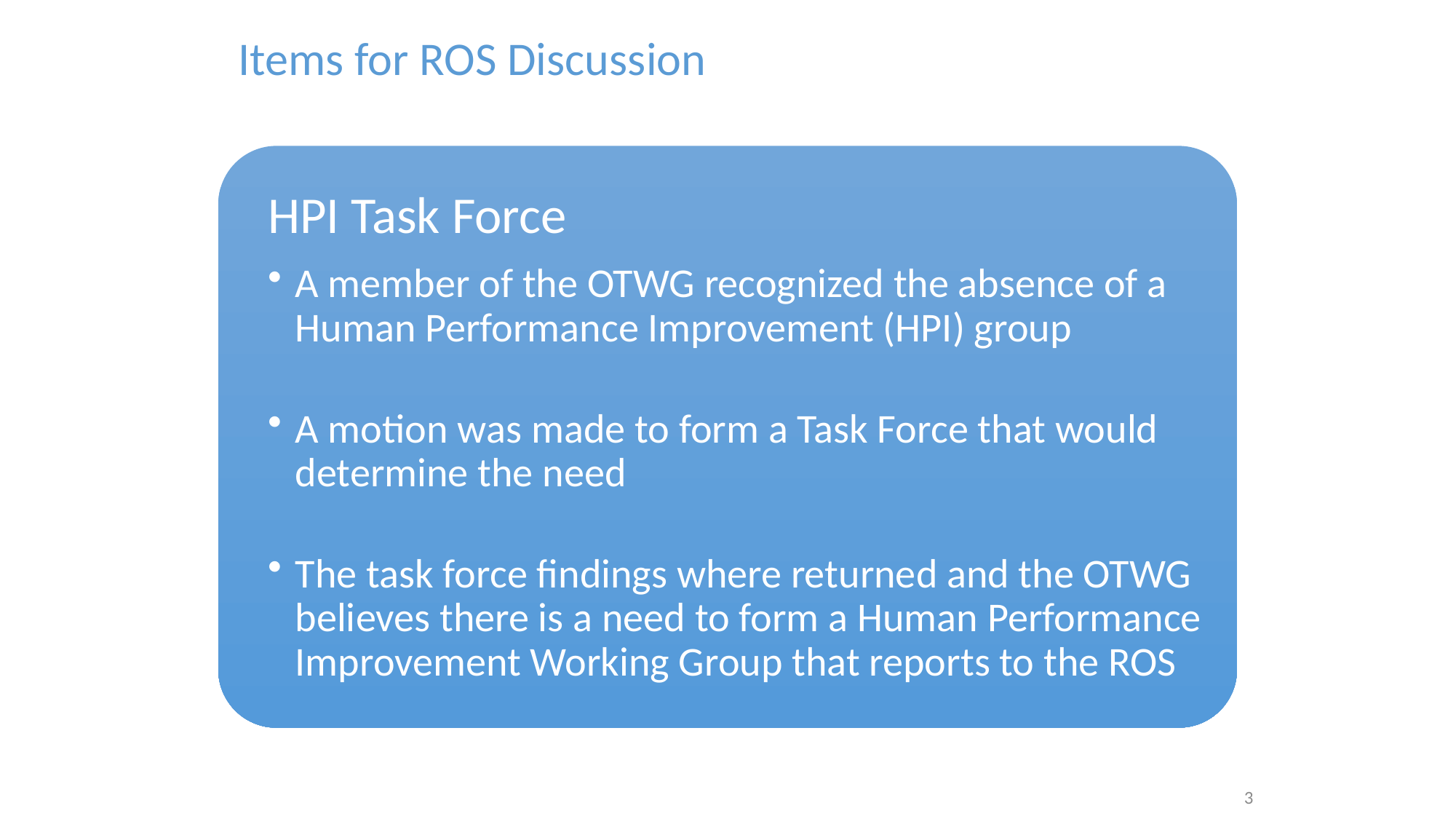

# Items for ROS Discussion
HPI Task Force
A member of the OTWG recognized the absence of a Human Performance Improvement (HPI) group

A motion was made to form a Task Force that would determine the need

The task force findings where returned and the OTWG believes there is a need to form a Human Performance Improvement Working Group that reports to the ROS
3